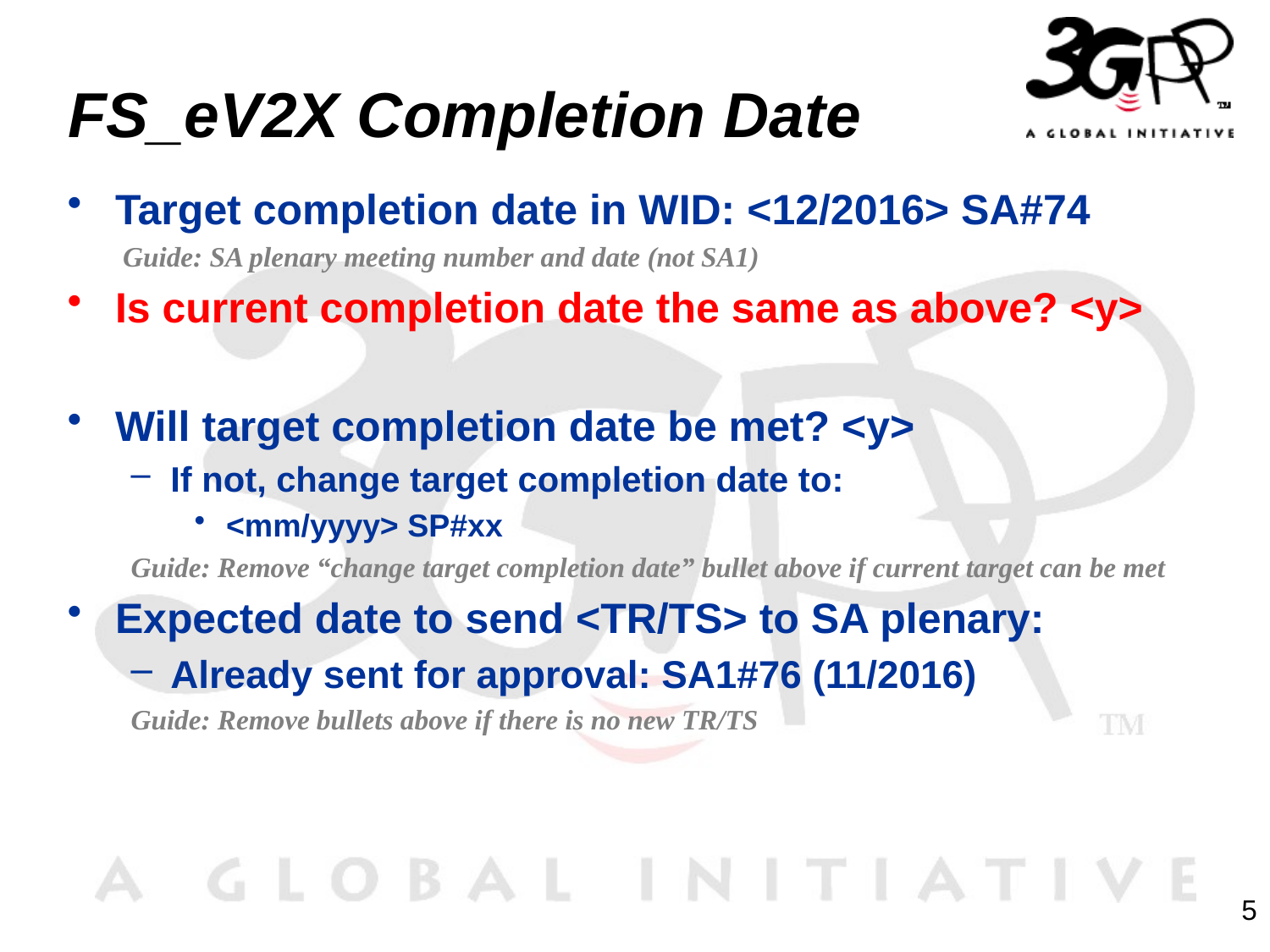

# FS_eV2X Completion Date
Target completion date in WID: <12/2016> SA#74
Guide: SA plenary meeting number and date (not SA1)
Is current completion date the same as above? <y>

Will target completion date be met? <y>
If not, change target completion date to:
<mm/yyyy> SP#xx
Guide: Remove “change target completion date” bullet above if current target can be met
Expected date to send <TR/TS> to SA plenary:
Already sent for approval: SA1#76 (11/2016)
Guide: Remove bullets above if there is no new TR/TS

5